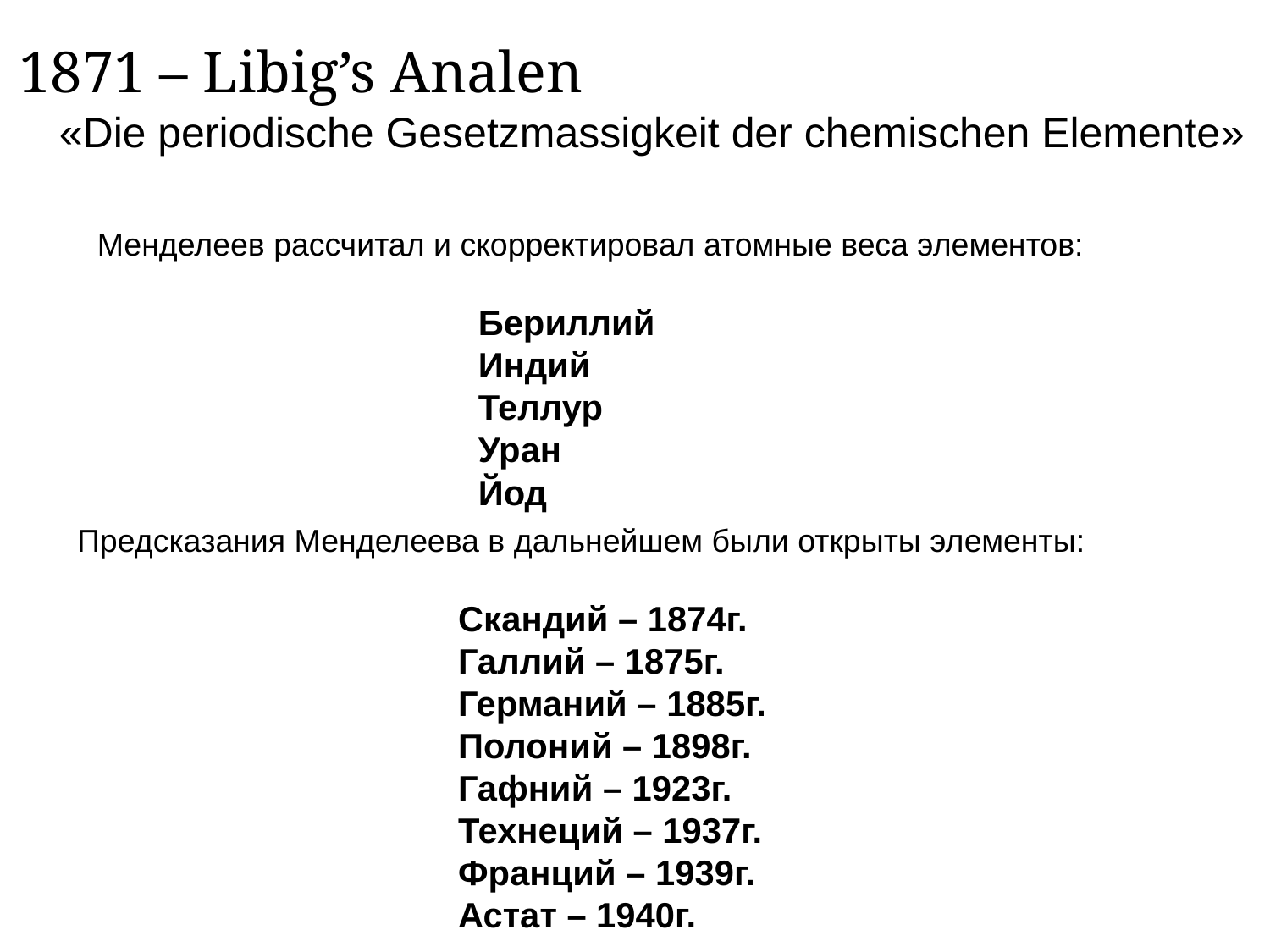

1871 – Libig’s Analen
«Die periodische Gesetzmassigkeit der chemischen Elemente»
Менделеев рассчитал и скорректировал атомные веса элементов:

			Бериллий
			Индий
			Теллур
			Уран
			Йод

Предсказания Менделеева в дальнейшем были открыты элементы:

			Скандий – 1874г.
			Галлий – 1875г.
			Германий – 1885г.
			Полоний – 1898г.
			Гафний – 1923г.
			Технеций – 1937г.
			Франций – 1939г.
			Астат – 1940г.